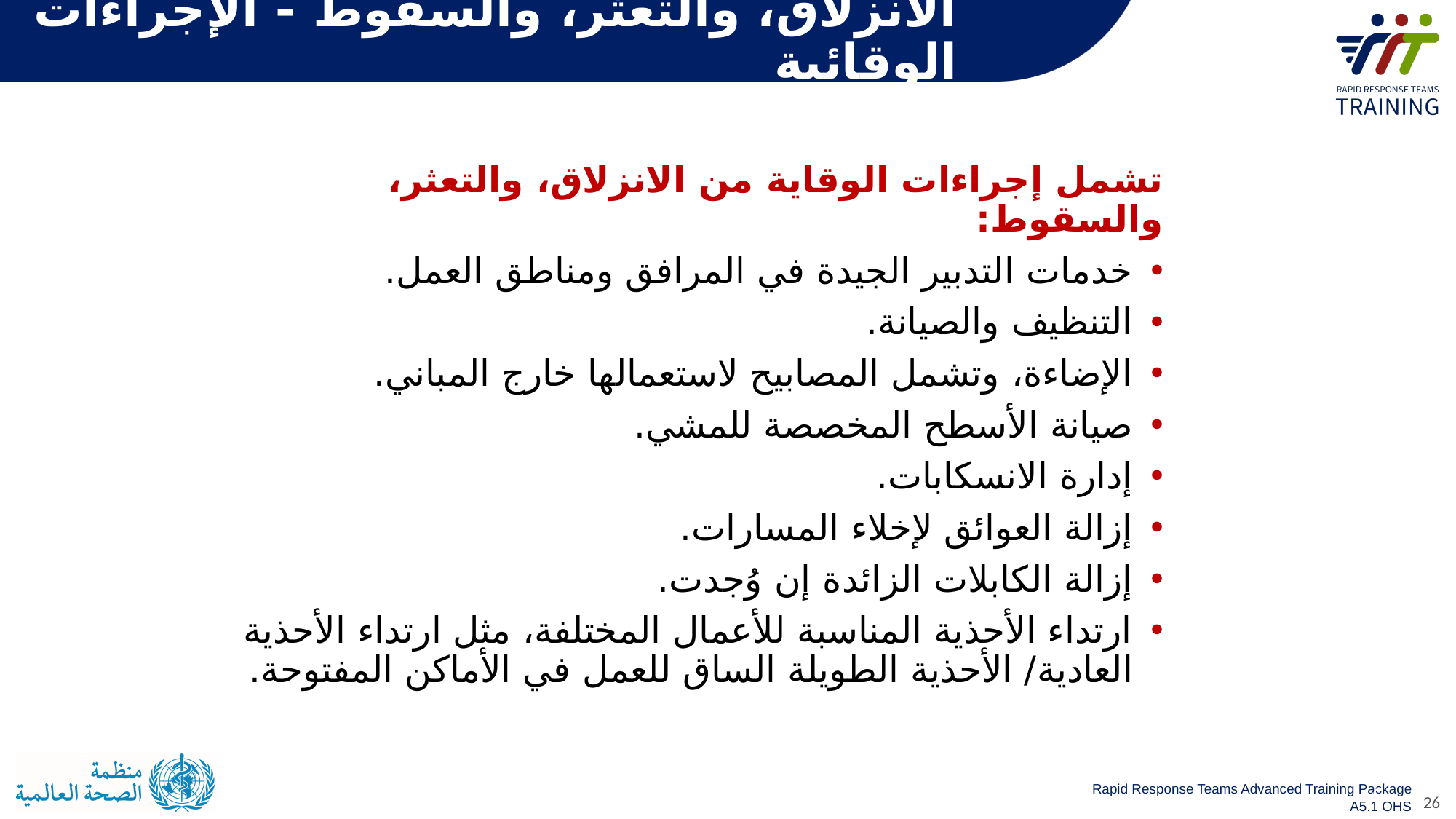

الانزلاق، والتعثر، والسقوط - الإجراءات الوقائية
تشمل إجراءات الوقاية من الانزلاق، والتعثر، والسقوط:
خدمات التدبير الجيدة في المرافق ومناطق العمل.
التنظيف والصيانة.
الإضاءة، وتشمل المصابيح لاستعمالها خارج المباني.
صيانة الأسطح المخصصة للمشي.
إدارة الانسكابات.
إزالة العوائق لإخلاء المسارات.
إزالة الكابلات الزائدة إن وُجدت.
ارتداء الأحذية المناسبة للأعمال المختلفة، مثل ارتداء الأحذية العادية/ الأحذية الطويلة الساق للعمل في الأماكن المفتوحة.
26